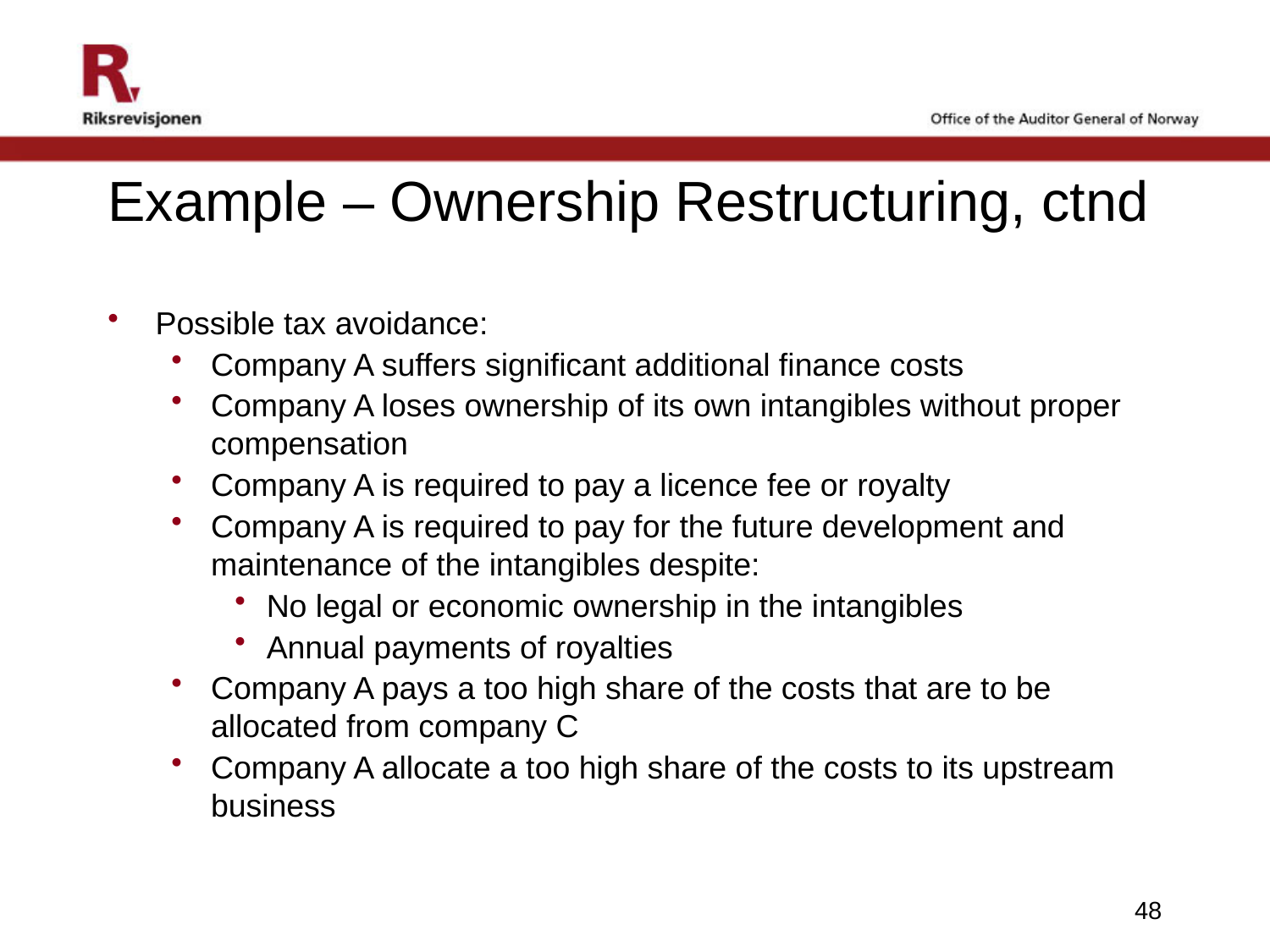

# Example – Ownership Restructuring, ctnd
Possible tax avoidance:
Company A suffers significant additional finance costs
Company A loses ownership of its own intangibles without proper compensation
Company A is required to pay a licence fee or royalty
Company A is required to pay for the future development and maintenance of the intangibles despite:
No legal or economic ownership in the intangibles
Annual payments of royalties
Company A pays a too high share of the costs that are to be allocated from company C
Company A allocate a too high share of the costs to its upstream business

48